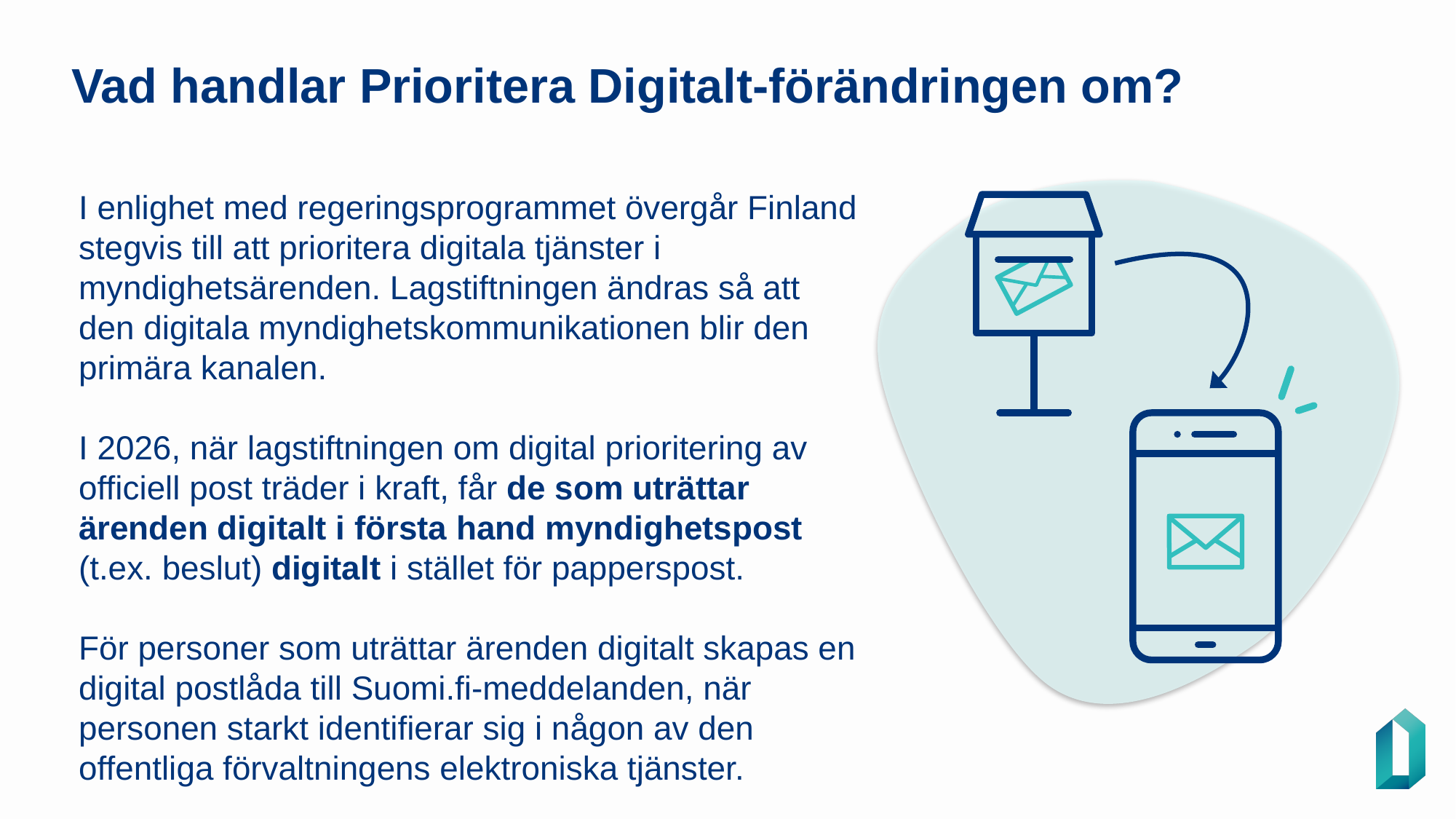

Vad handlar Prioritera Digitalt-förändringen om?

I enlighet med regeringsprogrammet övergår Finland stegvis till att prioritera digitala tjänster i myndighetsärenden. Lagstiftningen ändras så att den digitala myndighetskommunikationen blir den primära kanalen.

I 2026, när lagstiftningen om digital prioritering av officiell post träder i kraft, får de som uträttar ärenden digitalt i första hand myndighetspost (t.ex. beslut) digitalt i stället för papperspost.

För personer som uträttar ärenden digitalt skapas en digital postlåda till Suomi.fi-meddelanden, när personen starkt identifierar sig i någon av den offentliga förvaltningens elektroniska tjänster.